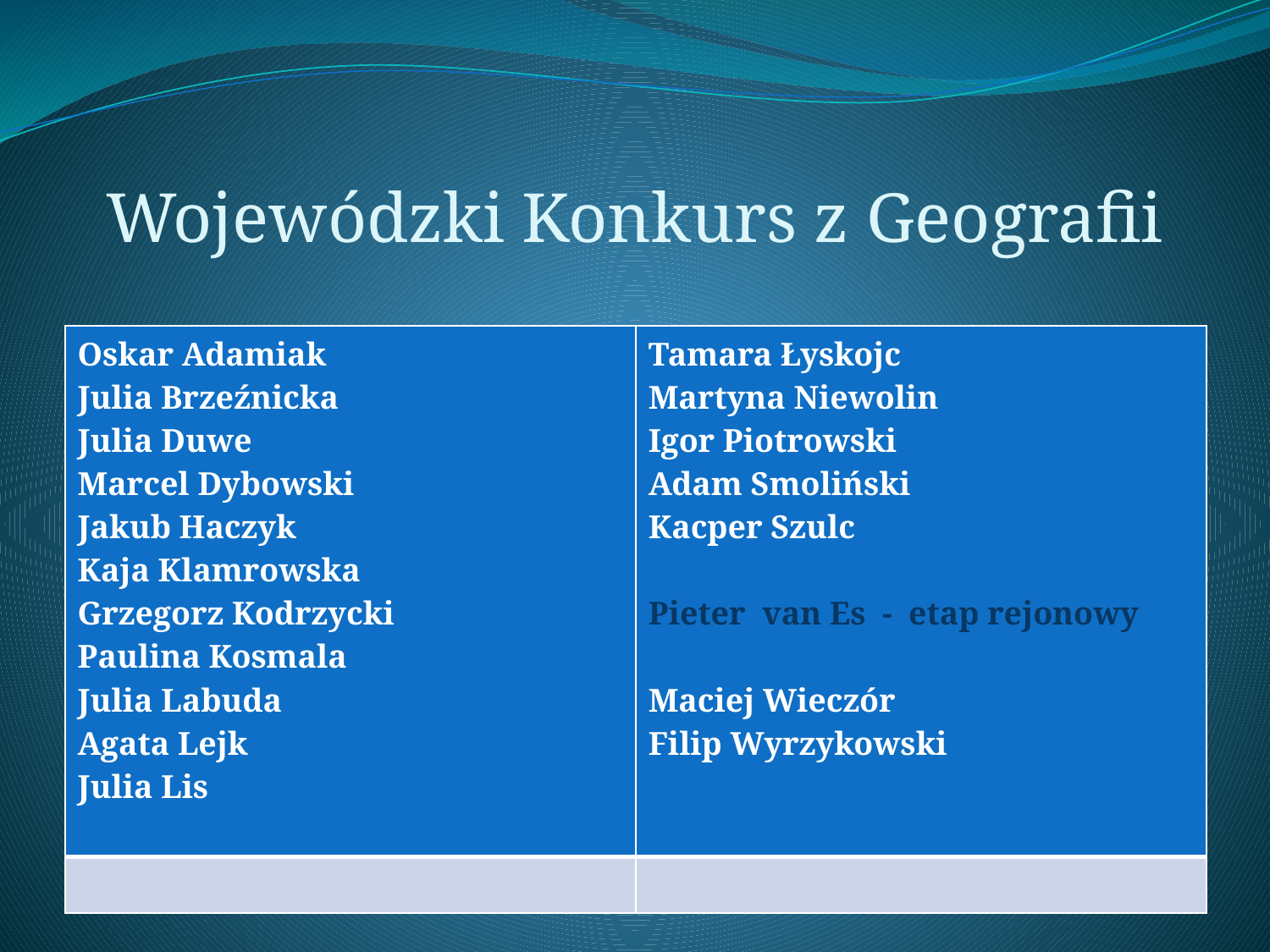

# Wojewódzki Konkurs z Geografii
| Oskar Adamiak Julia Brzeźnicka Julia Duwe Marcel Dybowski Jakub Haczyk Kaja Klamrowska Grzegorz Kodrzycki Paulina Kosmala Julia Labuda Agata Lejk Julia Lis | Tamara Łyskojc Martyna Niewolin Igor Piotrowski Adam Smoliński Kacper Szulc Pieter van Es - etap rejonowy Maciej Wieczór Filip Wyrzykowski |
| --- | --- |
|  |  |